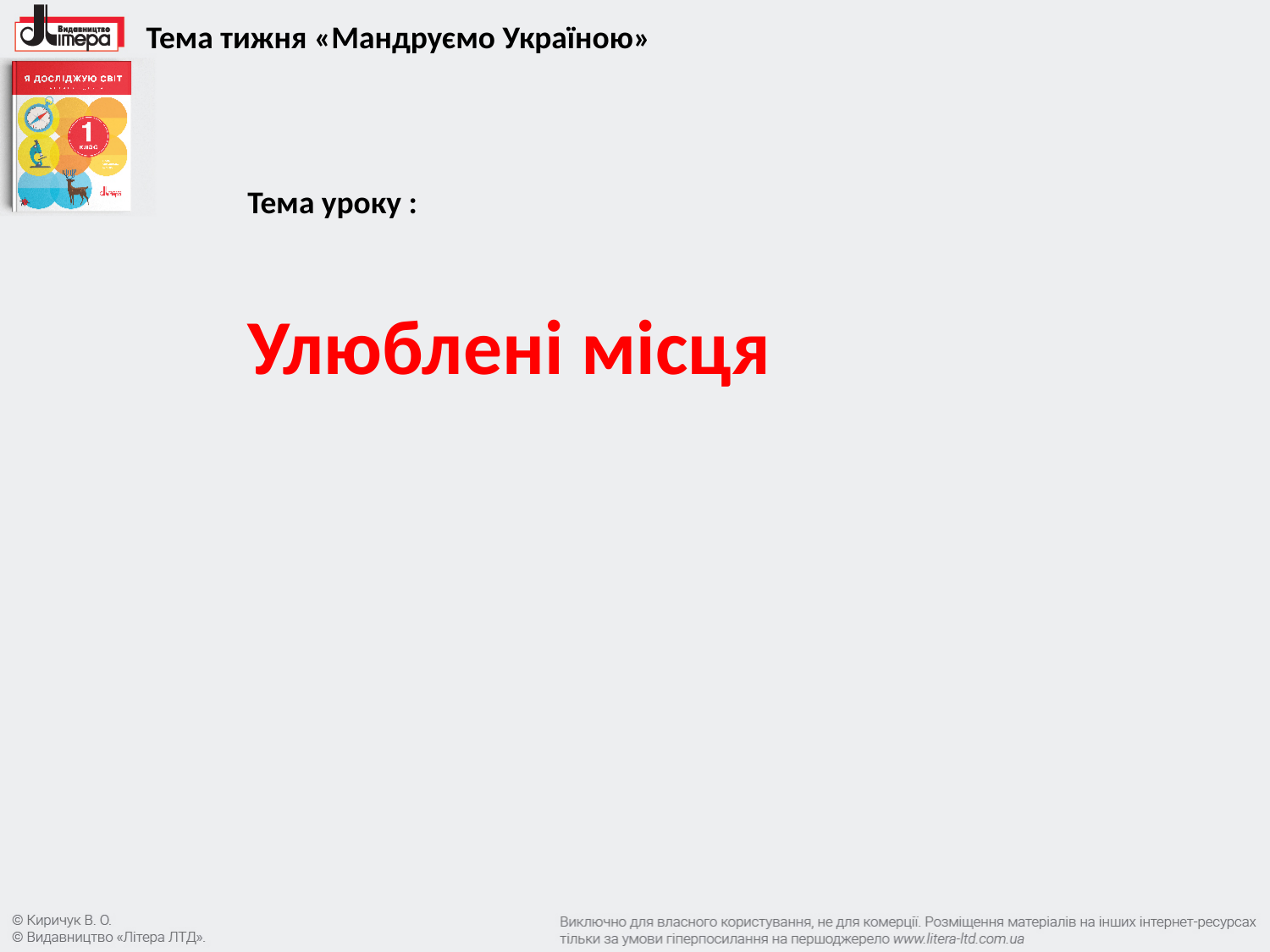

Тема тижня «Мандруємо Україною»
Тема уроку :

Улюблені місця